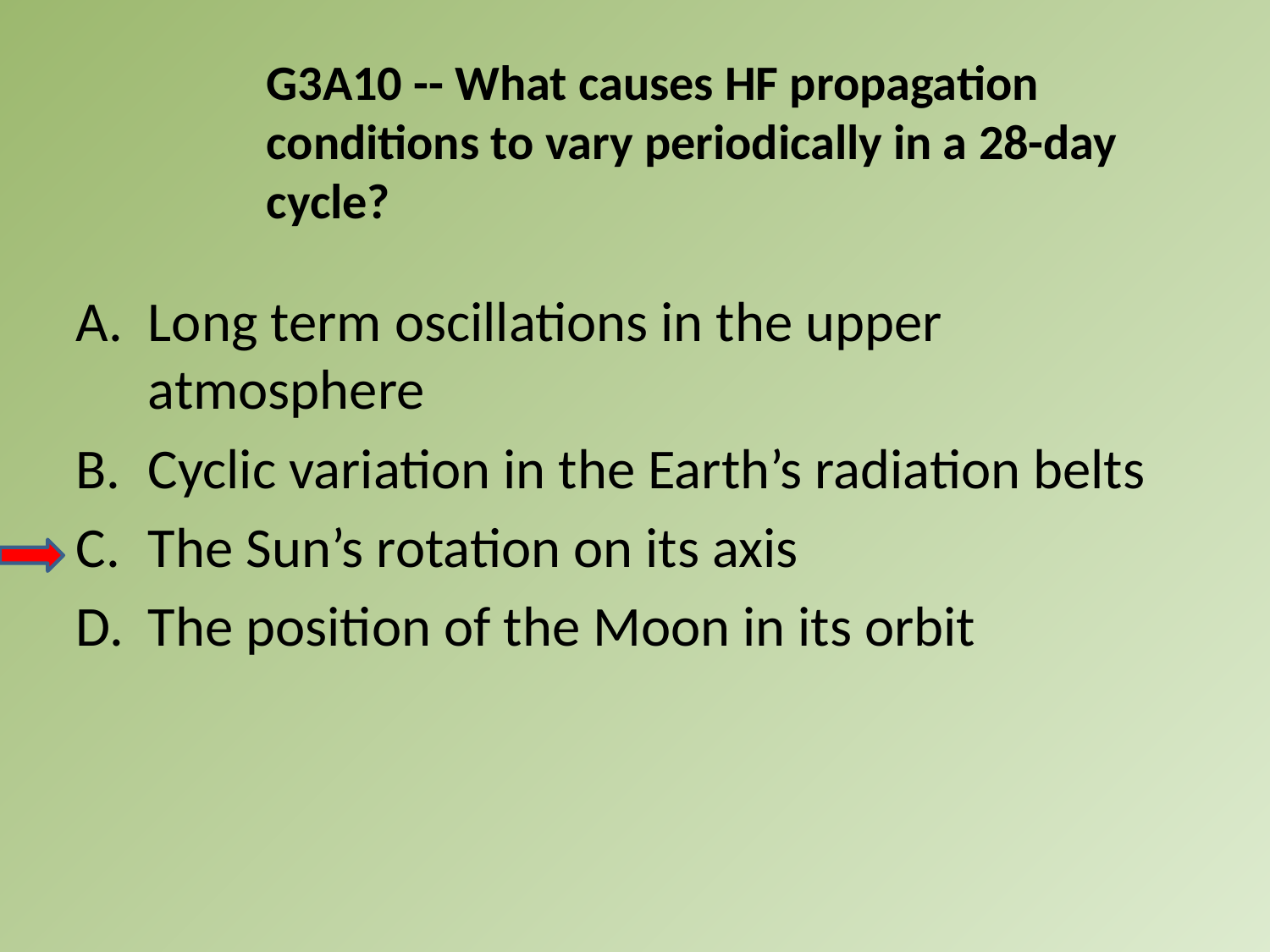

G3A10 -- What causes HF propagation conditions to vary periodically in a 28-day cycle?
A.	Long term oscillations in the upper atmosphere
B.	Cyclic variation in the Earth’s radiation belts
C.	The Sun’s rotation on its axis
D.	The position of the Moon in its orbit